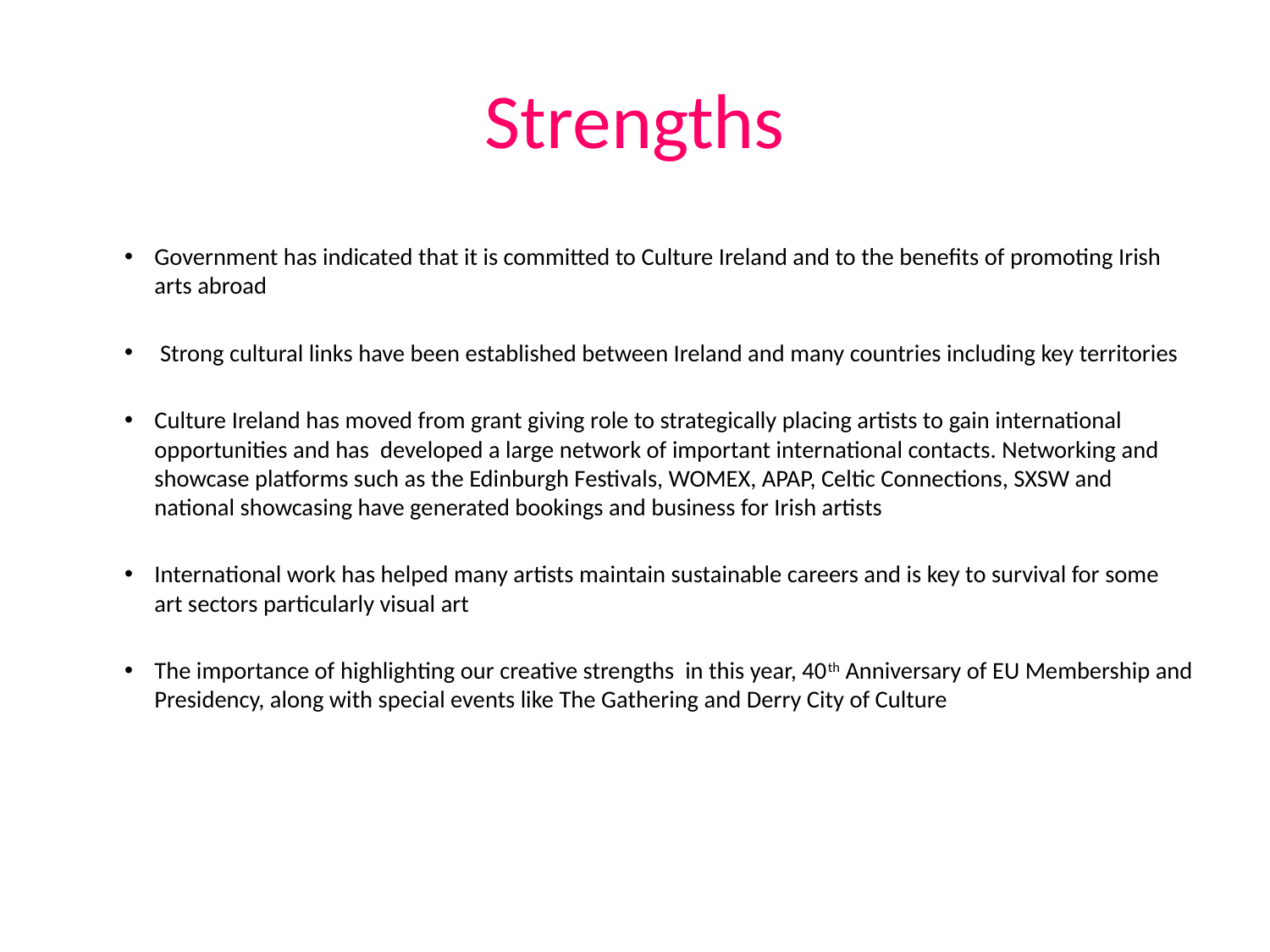

# Strengths

Government has indicated that it is committed to Culture Ireland and to the benefits of promoting Irish arts abroad

 Strong cultural links have been established between Ireland and many countries including key territories

Culture Ireland has moved from grant giving role to strategically placing artists to gain international  opportunities and has  developed a large network of important international contacts. Networking and showcase platforms such as the Edinburgh Festivals, WOMEX, APAP, Celtic Connections, SXSW and national showcasing have generated bookings and business for Irish artists

International work has helped many artists maintain sustainable careers and is key to survival for some art sectors particularly visual art

The importance of highlighting our creative strengths  in this year, 40th Anniversary of EU Membership and Presidency, along with special events like The Gathering and Derry City of Culture